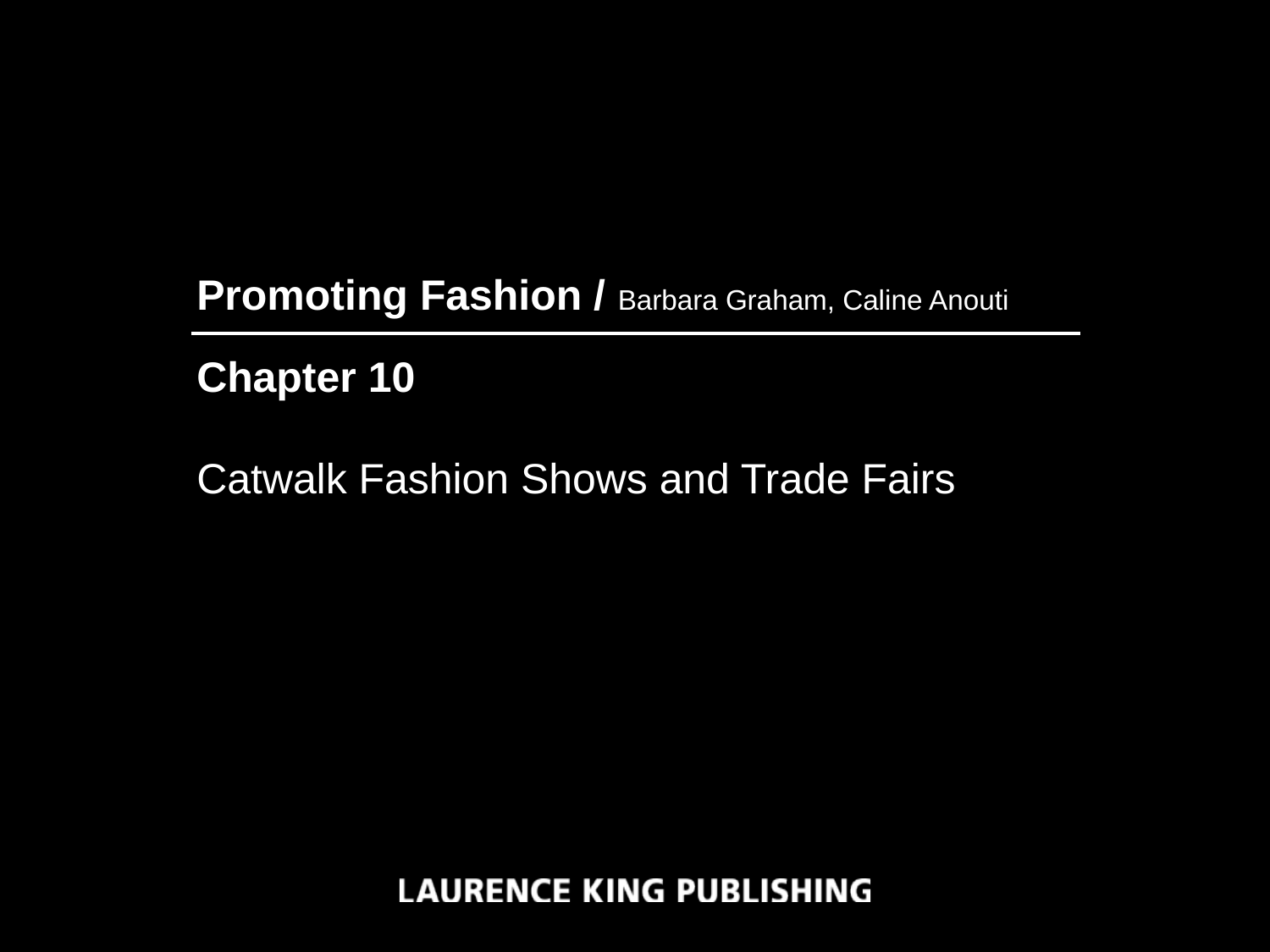

Promoting Fashion / Barbara Graham, Caline Anouti
Chapter 10

Catwalk Fashion Shows and Trade Fairs